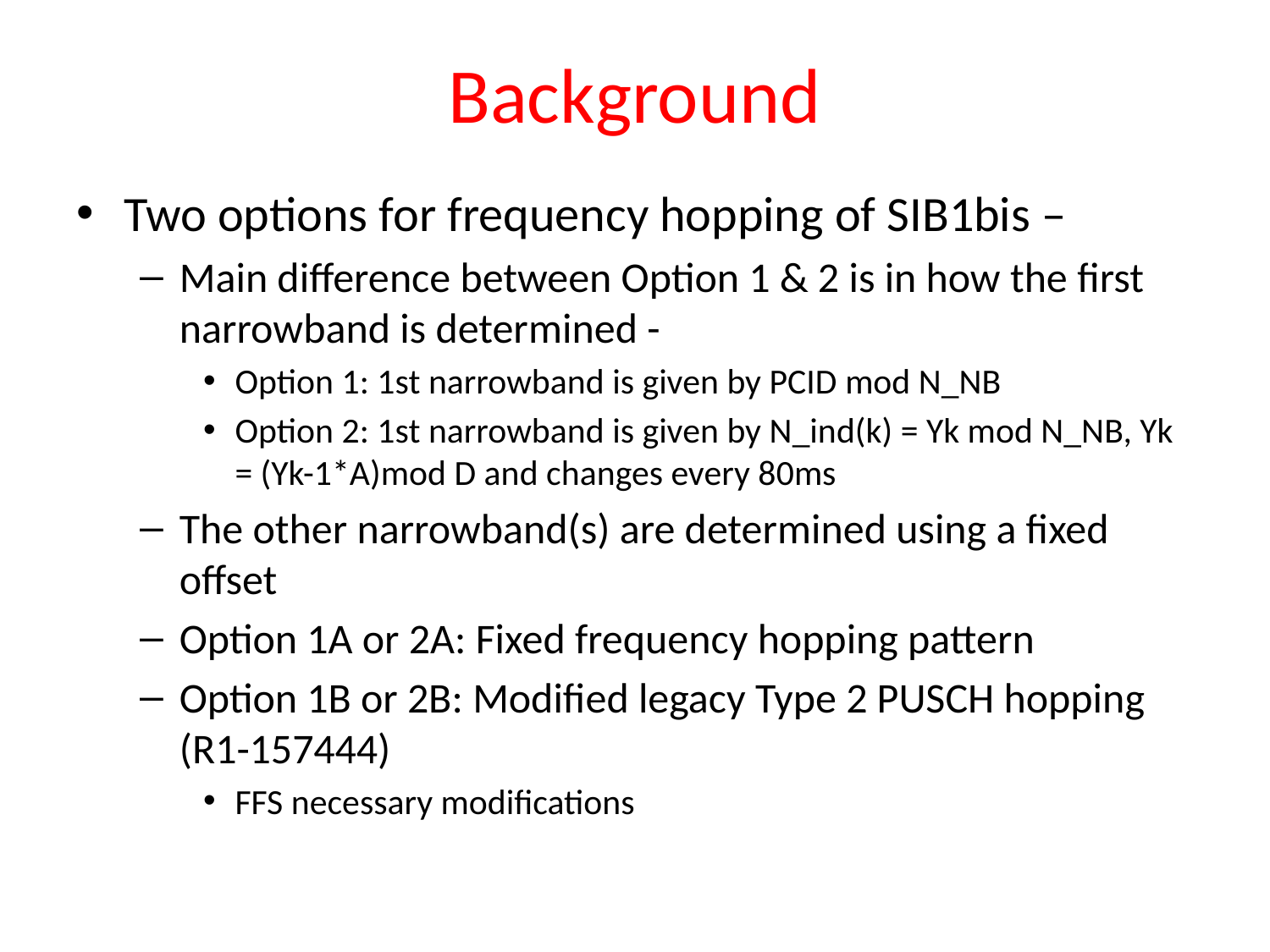

# Background
Two options for frequency hopping of SIB1bis –
Main difference between Option 1 & 2 is in how the first narrowband is determined -
Option 1: 1st narrowband is given by PCID mod N_NB
Option 2: 1st narrowband is given by N_ind(k) = Yk mod N_NB, Yk = (Yk-1*A)mod D and changes every 80ms
The other narrowband(s) are determined using a fixed offset
Option 1A or 2A: Fixed frequency hopping pattern
Option 1B or 2B: Modified legacy Type 2 PUSCH hopping (R1-157444)
FFS necessary modifications